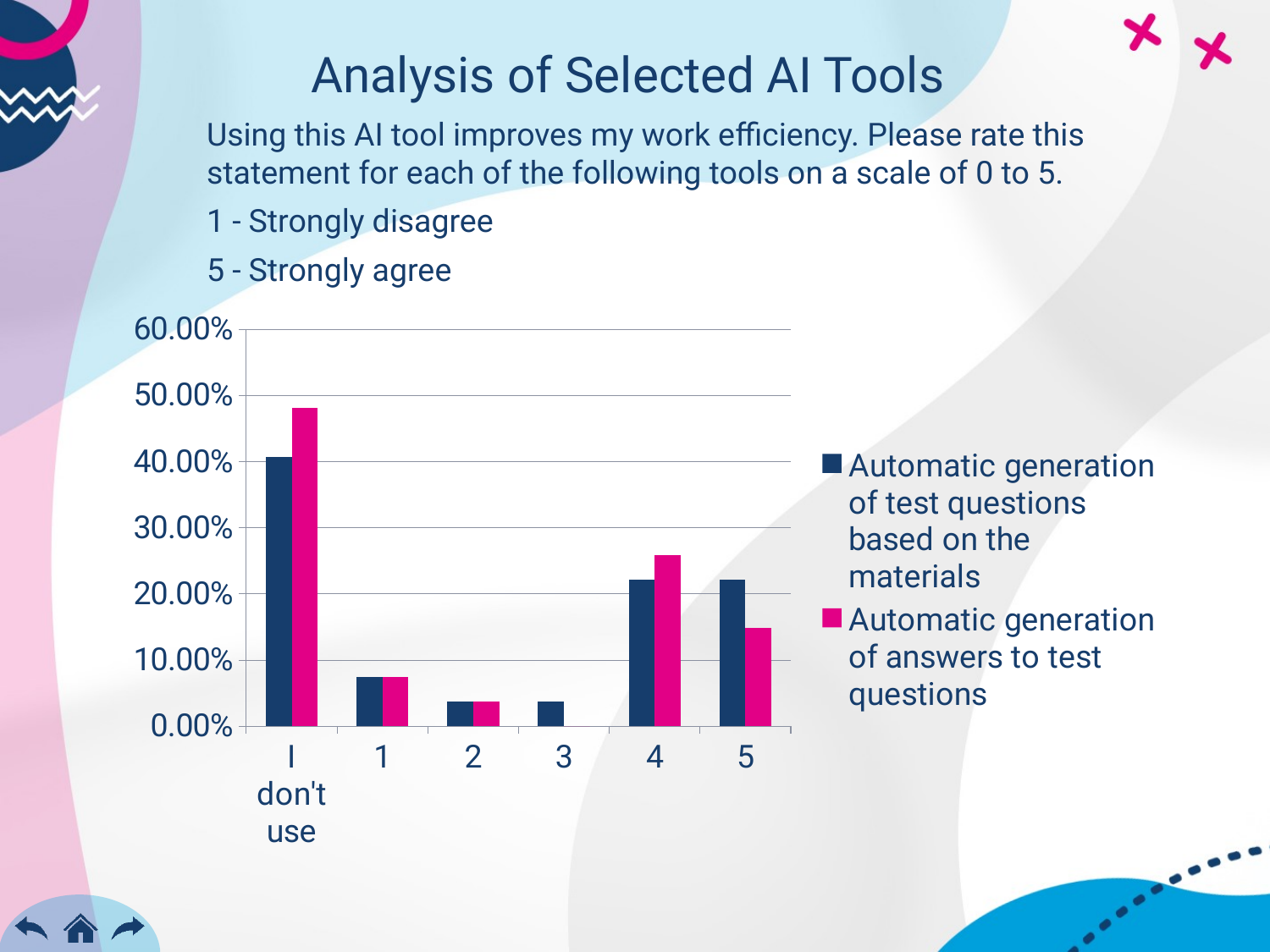

Analysis of Selected AI Tools
Using this AI tool improves my work efficiency. Please rate this statement for each of the following tools on a scale of 0 to 5.
1 - Strongly disagree
5 - Strongly agree

### Chart

| Category | Automatic generation of test questions based on the materials | Automatic generation of answers to test questions |
|---|---|---|
| I don't use | 0.4074074074074074 | 0.48148148148148145 |
| 1 | 0.07407407407407407 | 0.07407407407407407 |
| 2 | 0.037037037037037035 | 0.037037037037037035 |
| 3 | 0.037037037037037035 | 0.0 |
| 4 | 0.2222222222222222 | 0.25925925925925924 |
| 5 | 0.2222222222222222 | 0.14814814814814814 |